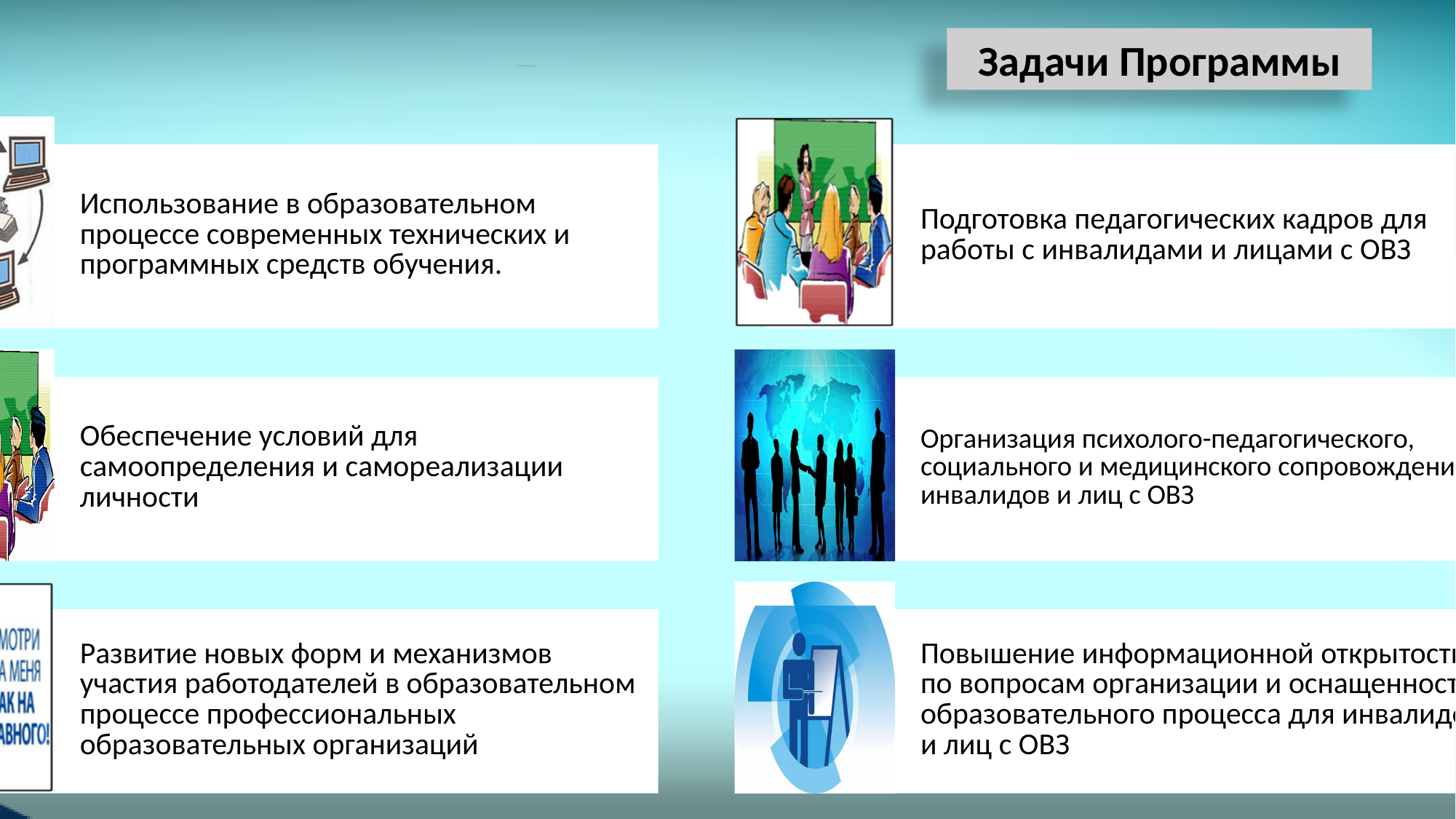

Задачи Программы
Использование в образовательном процессе современных технических и программных средств обучения.
Подготовка педагогических кадров для работы с инвалидами и лицами с ОВЗ
Обеспечение условий для самоопределения и самореализации личности
Развитие новых форм и механизмов участия работодателей в образовательном процессе профессиональных образовательных организаций